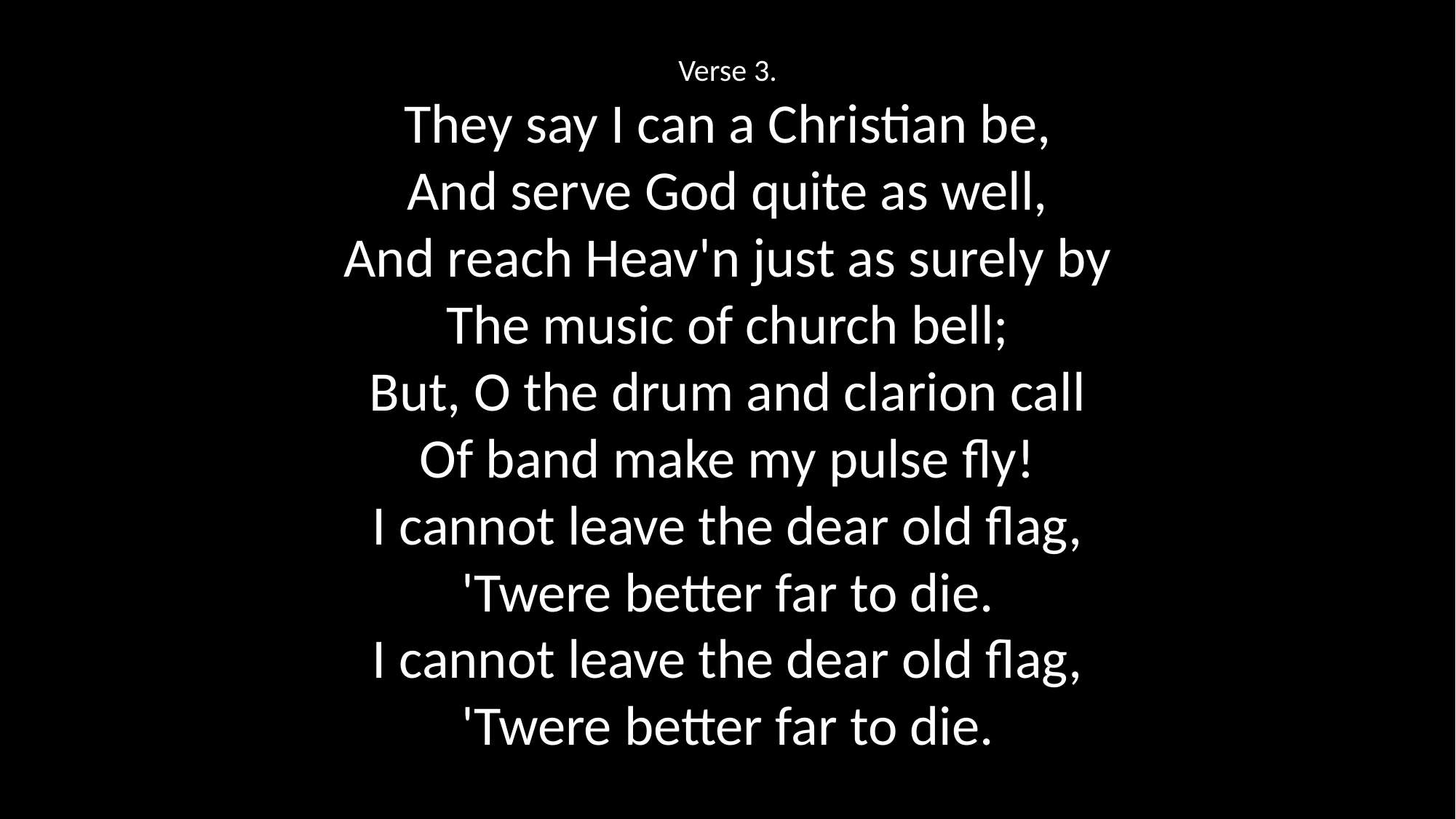

Verse 3.
They say I can a Christian be,
And serve God quite as well,
And reach Heav'n just as surely by
The music of church bell;
But, O the drum and clarion call
Of band make my pulse fly!
I cannot leave the dear old flag,
'Twere better far to die.
I cannot leave the dear old flag,
'Twere better far to die.